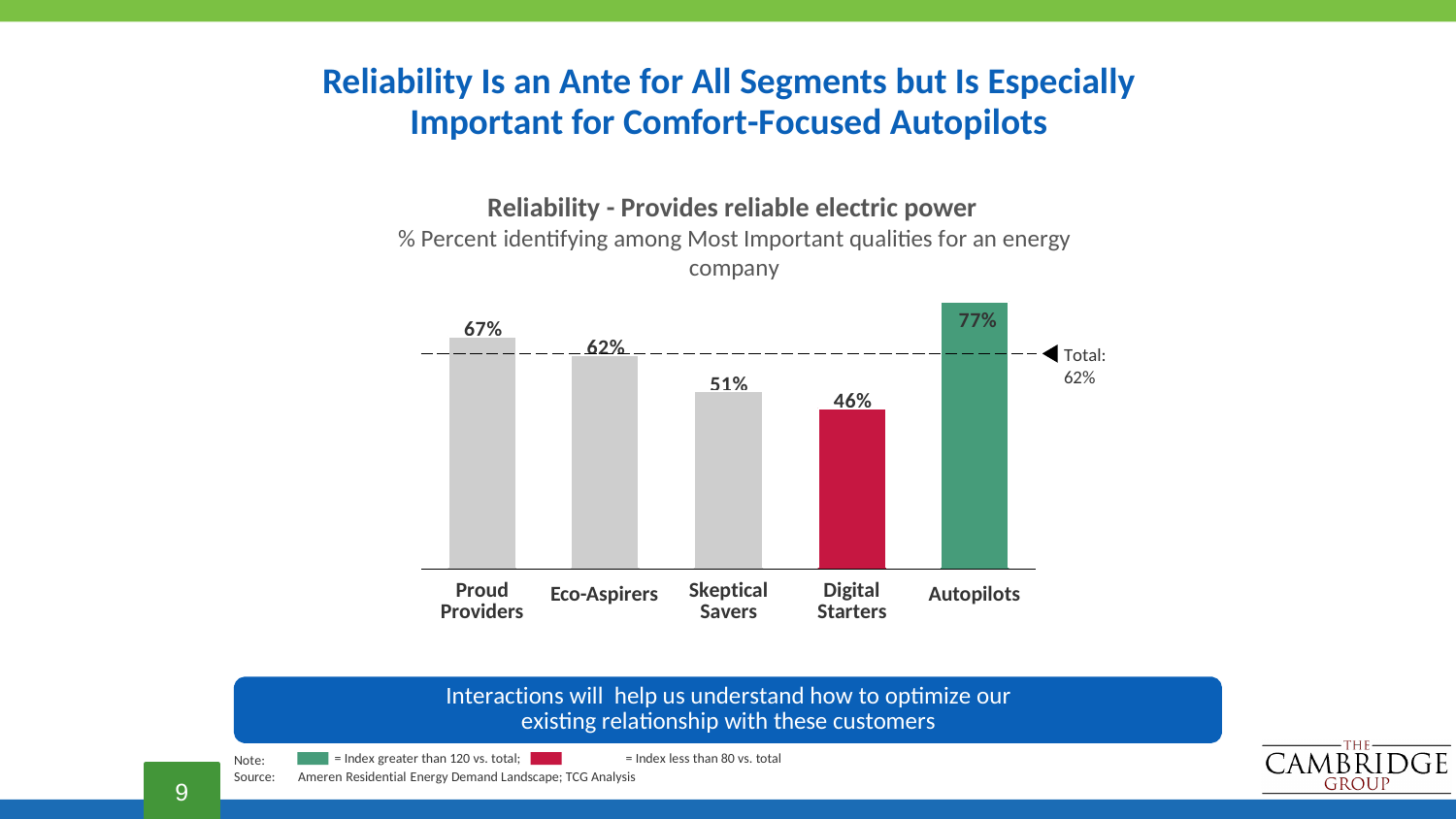

# Reliability Is an Ante for All Segments but Is Especially
Important for Comfort-Focused Autopilots
Reliability - Provides reliable electric power
% Percent identifying among Most Important qualities for an energy company

77%

67%
62%

Total: 62%

51%
46%

Proud Providers
Eco-Aspirers
Skeptical Savers
Digital Starters
Autopilots

Interactions will  help us understand how to optimize our
existing relationship with these customers
= Index greater than 120 vs. total;	= Index less than 80 vs. total
Note:

9
Source:
Ameren Residential Energy Demand Landscape; TCG Analysis